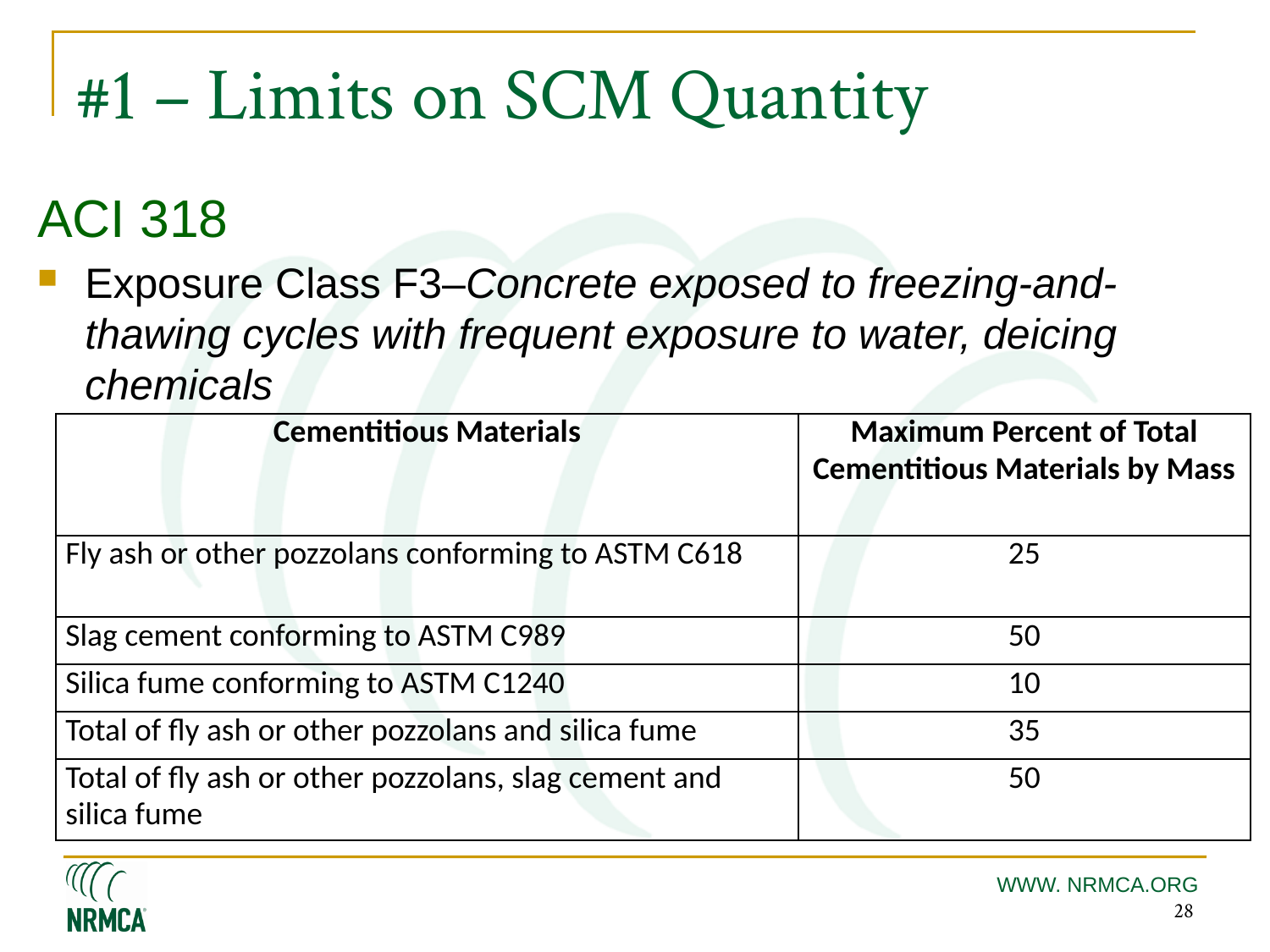

# #1 – Limits on SCM Quantity
ACI 318
Exposure Class F3–Concrete exposed to freezing-and-thawing cycles with frequent exposure to water, deicing chemicals

| Cementitious Materials | Maximum Percent of Total Cementitious Materials by Mass |
| --- | --- |
| Fly ash or other pozzolans conforming to ASTM C618 | 25 |
| Slag cement conforming to ASTM C989 | 50 |
| Silica fume conforming to ASTM C1240 | 10 |
| Total of fly ash or other pozzolans and silica fume | 35 |
| Total of fly ash or other pozzolans, slag cement and silica fume | 50 |
28